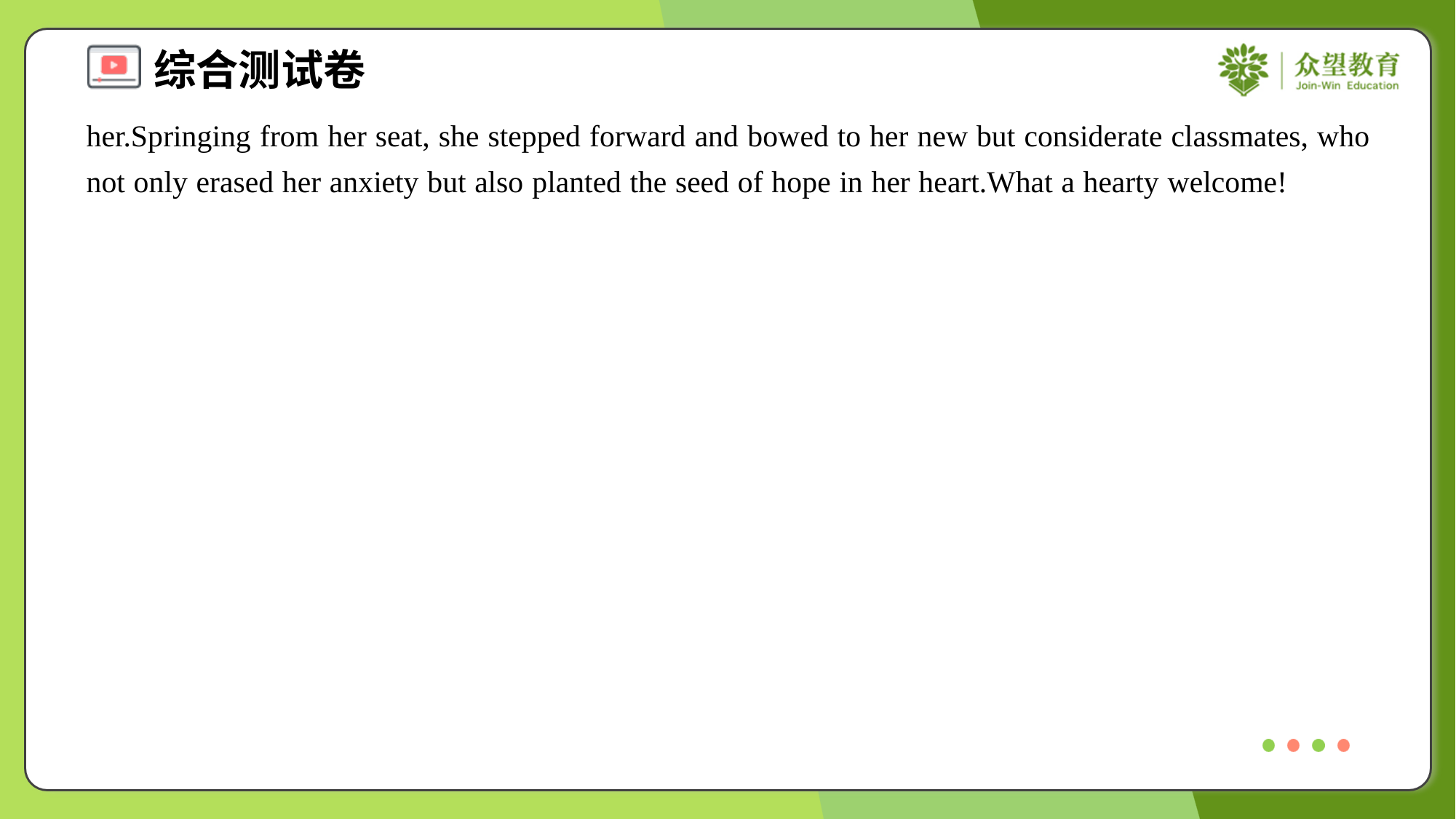

her.Springing from her seat, she stepped forward and bowed to her new but considerate classmates, who not only erased her anxiety but also planted the seed of hope in her heart.What a hearty welcome!